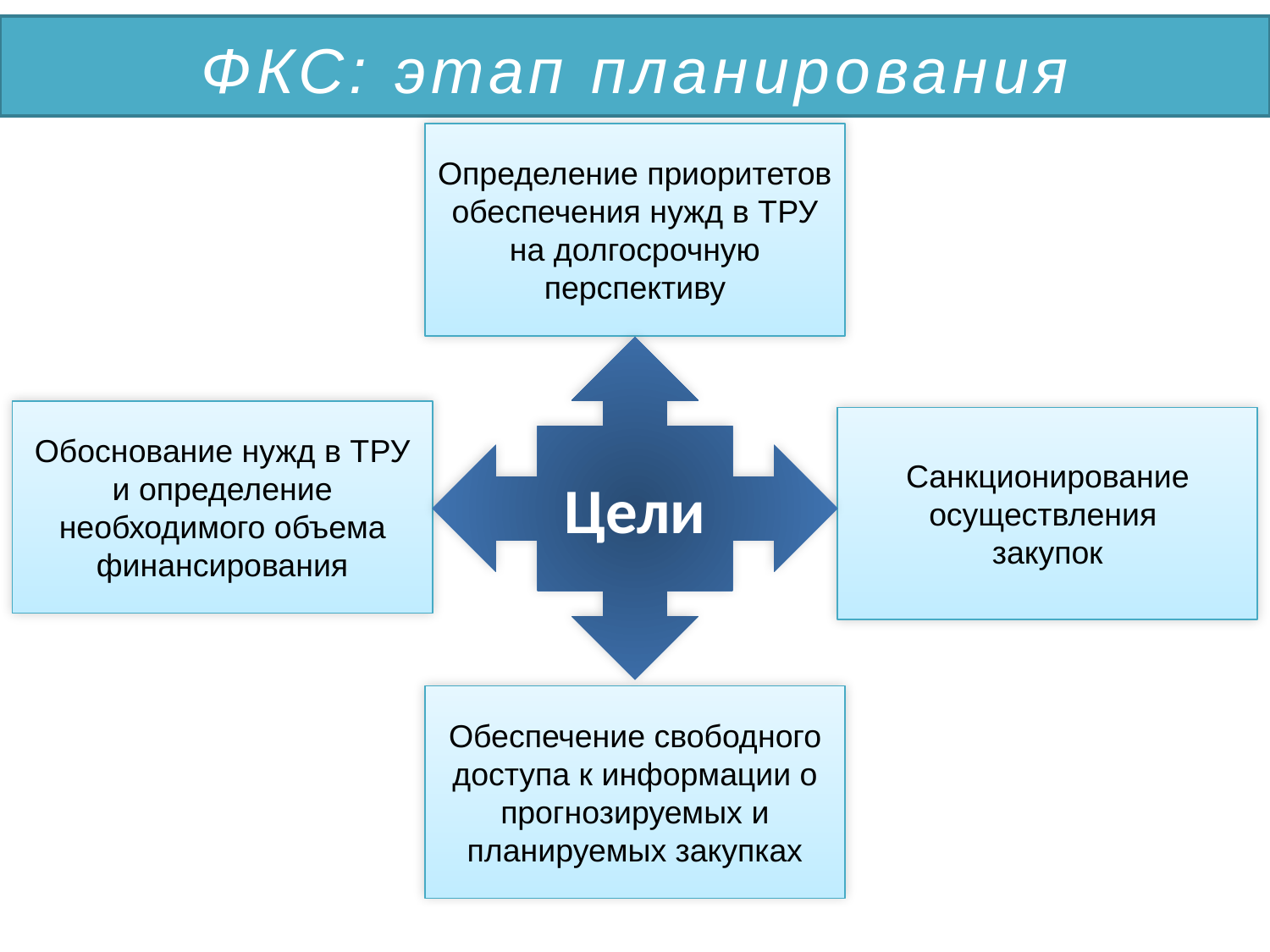

ФКС: этап планирования
Определение приоритетов обеспечения нужд в ТРУ на долгосрочную перспективу
Цели
Обоснование нужд в ТРУ и определение необходимого объема финансирования
Санкционирование осуществления
закупок
Обеспечение свободного доступа к информации о прогнозируемых и планируемых закупках